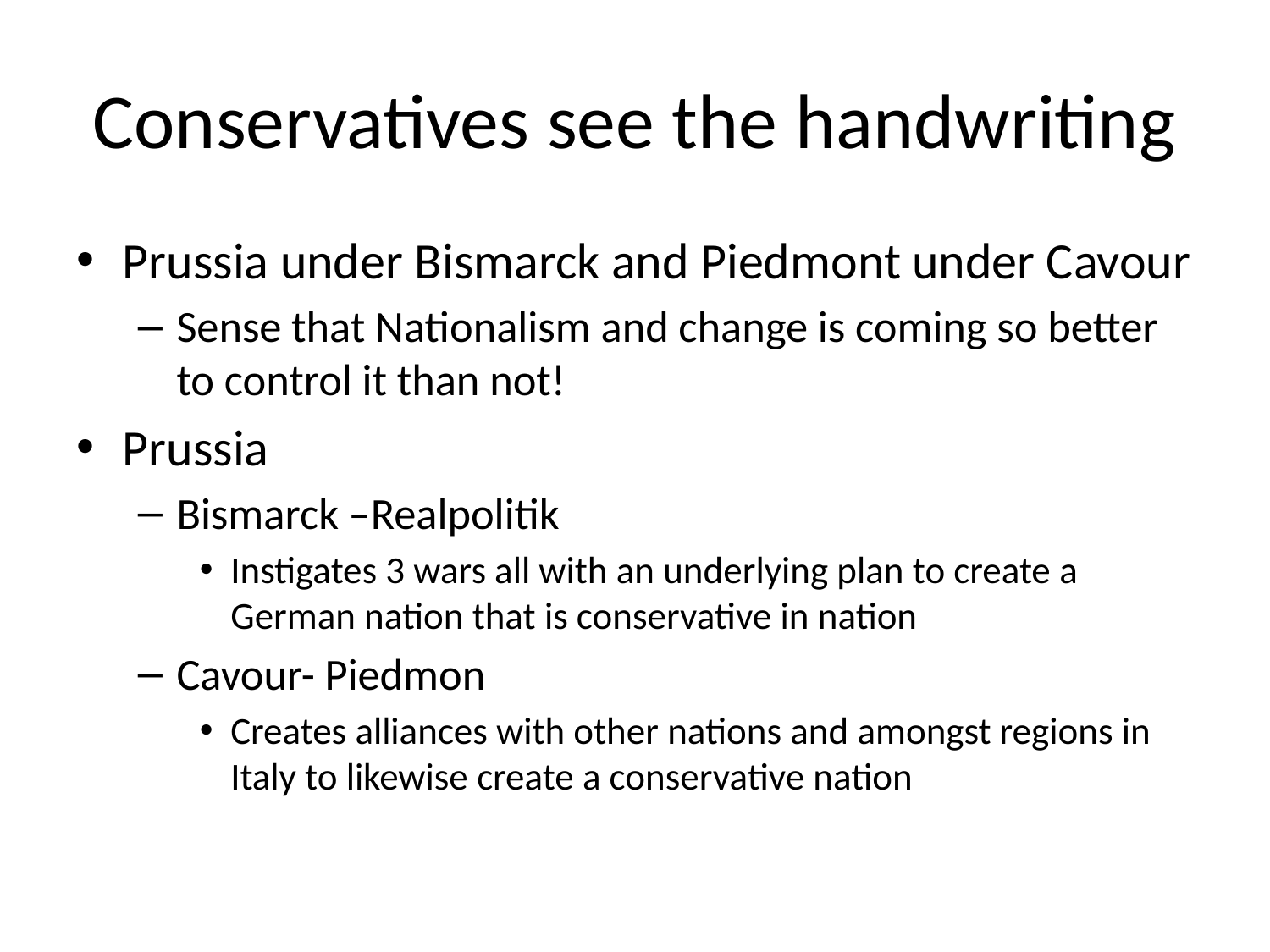

# Conservatives see the handwriting
Prussia under Bismarck and Piedmont under Cavour
Sense that Nationalism and change is coming so better to control it than not!
Prussia
Bismarck –Realpolitik
Instigates 3 wars all with an underlying plan to create a German nation that is conservative in nation
Cavour- Piedmon
Creates alliances with other nations and amongst regions in Italy to likewise create a conservative nation